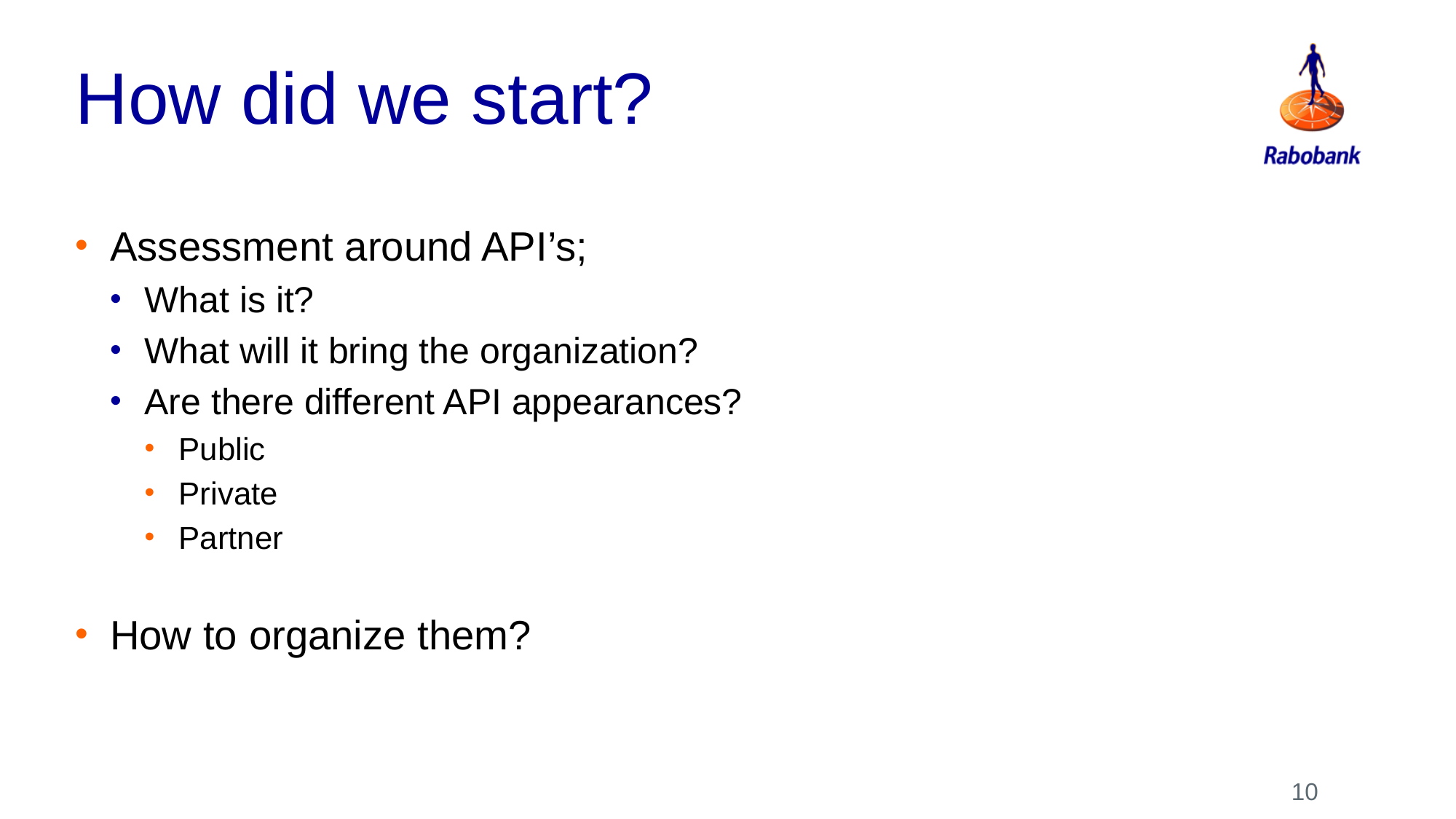

# How did we start?
Assessment around API’s;
What is it?
What will it bring the organization?
Are there different API appearances?
Public
Private
Partner

How to organize them?

10